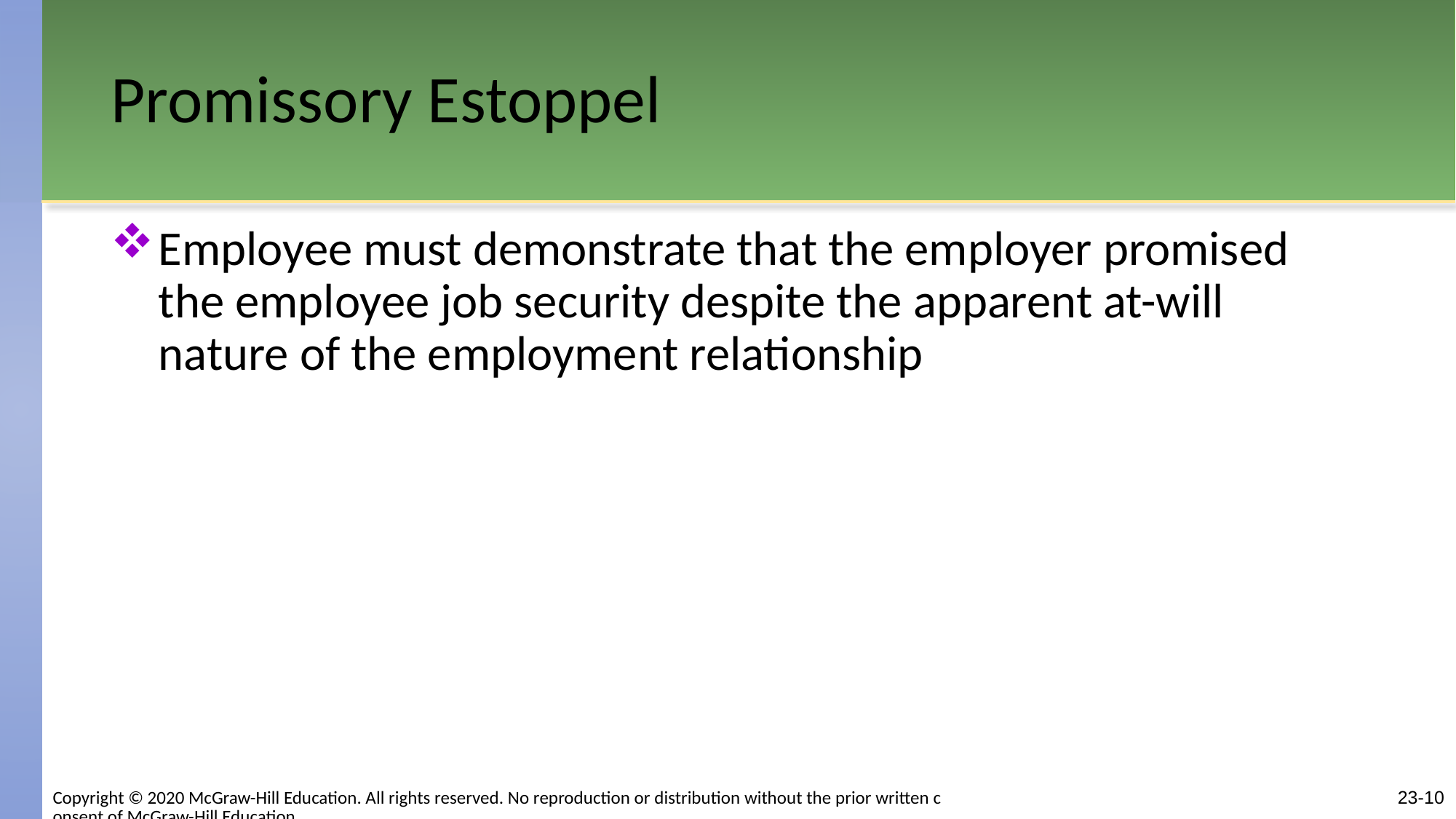

# Promissory Estoppel
Employee must demonstrate that the employer promised the employee job security despite the apparent at-will nature of the employment relationship

Copyright © 2020 McGraw-Hill Education. All rights reserved. No reproduction or distribution without the prior written consent of McGraw-Hill Education.
23-10